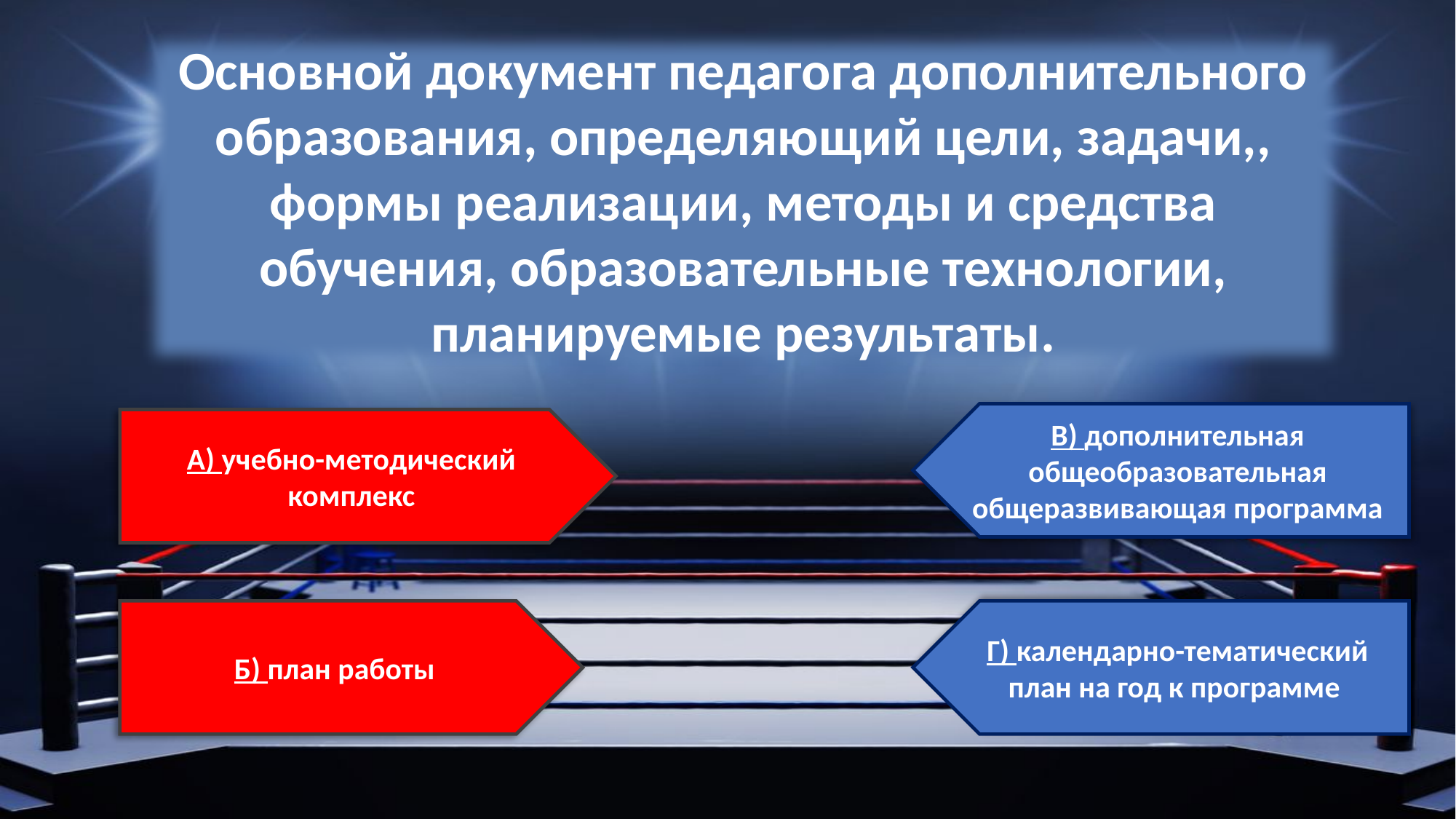

Основной документ педагога дополнительного образования, определяющий цели, задачи,, формы реализации, методы и средства обучения, образовательные технологии, планируемые результаты.
В) дополнительная общеобразовательная общеразвивающая программа
А) учебно-методический комплекс
Б) план работы
Г) календарно-тематический план на год к программе